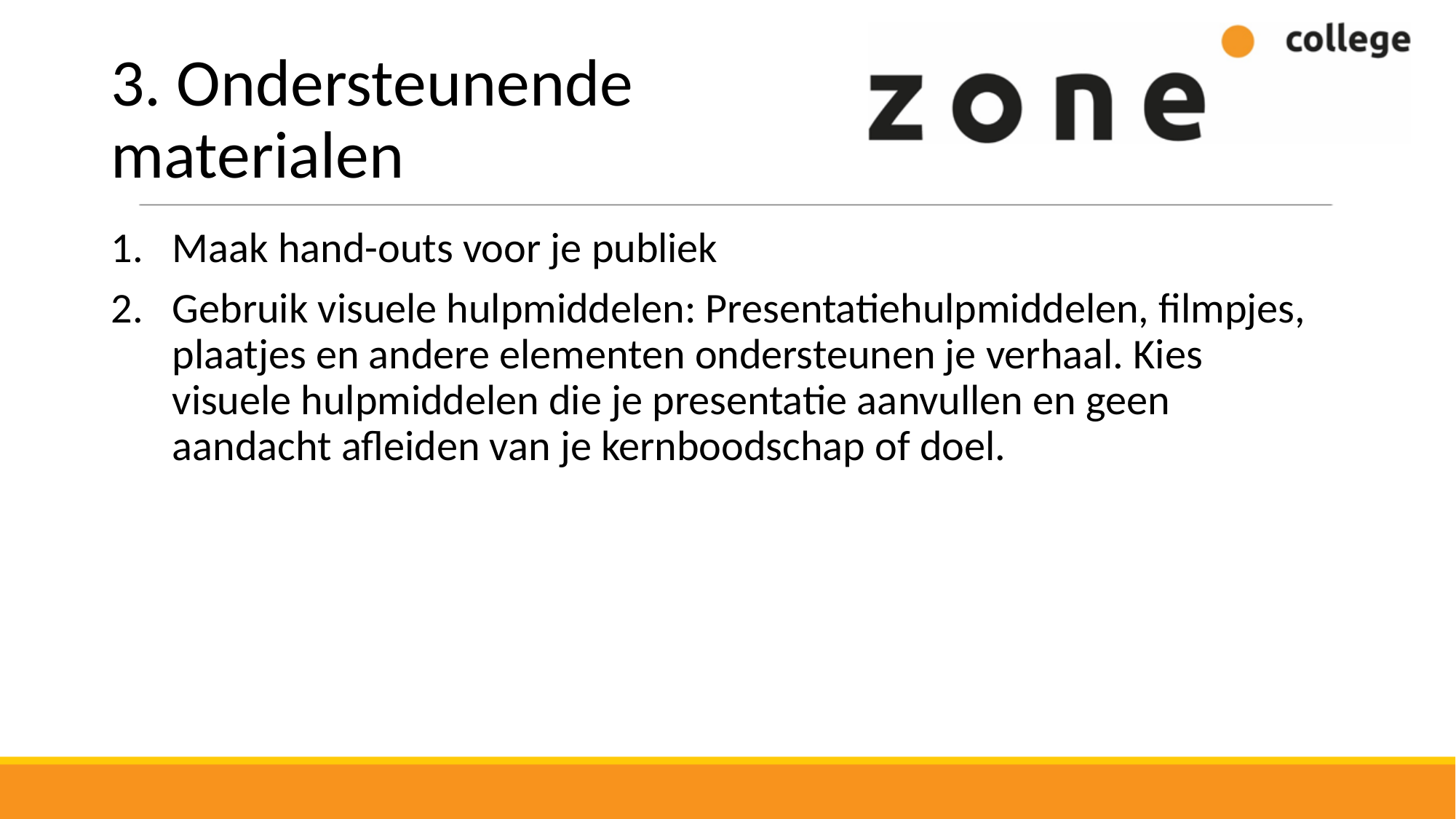

# 3. Ondersteunende materialen
Maak hand-outs voor je publiek
Gebruik visuele hulpmiddelen: Presentatiehulpmiddelen, filmpjes, plaatjes en andere elementen ondersteunen je verhaal. Kies visuele hulpmiddelen die je presentatie aanvullen en geen aandacht afleiden van je kernboodschap of doel.